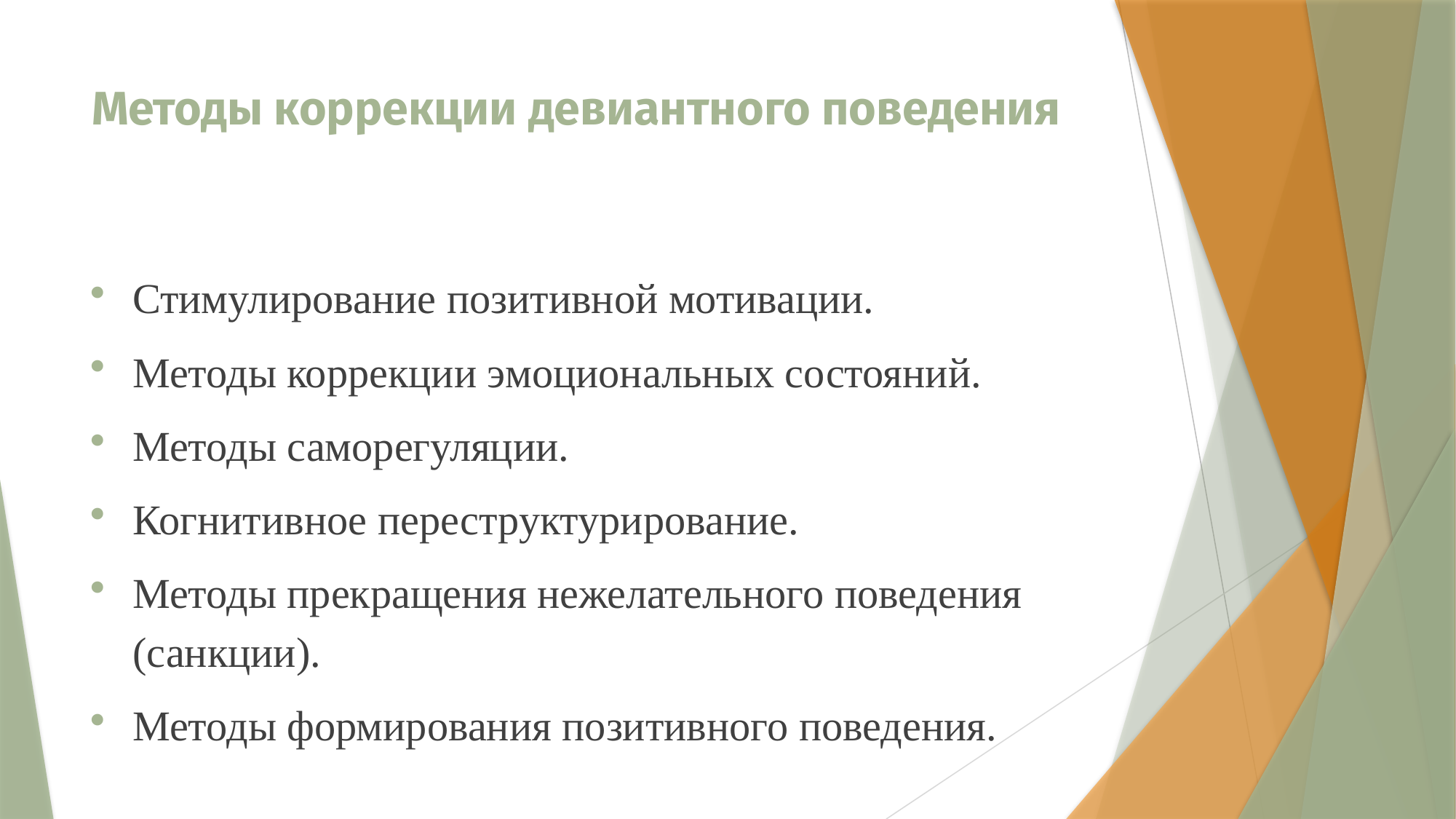

# Методы коррекции девиантного поведения
Стимулирование позитивной мотивации.
Методы коррекции эмоциональных состояний.
Методы саморегуляции.
Когнитивное переструктурирование.
Методы прекращения нежелательного поведения (санкции).
Методы формирования позитивного поведения.